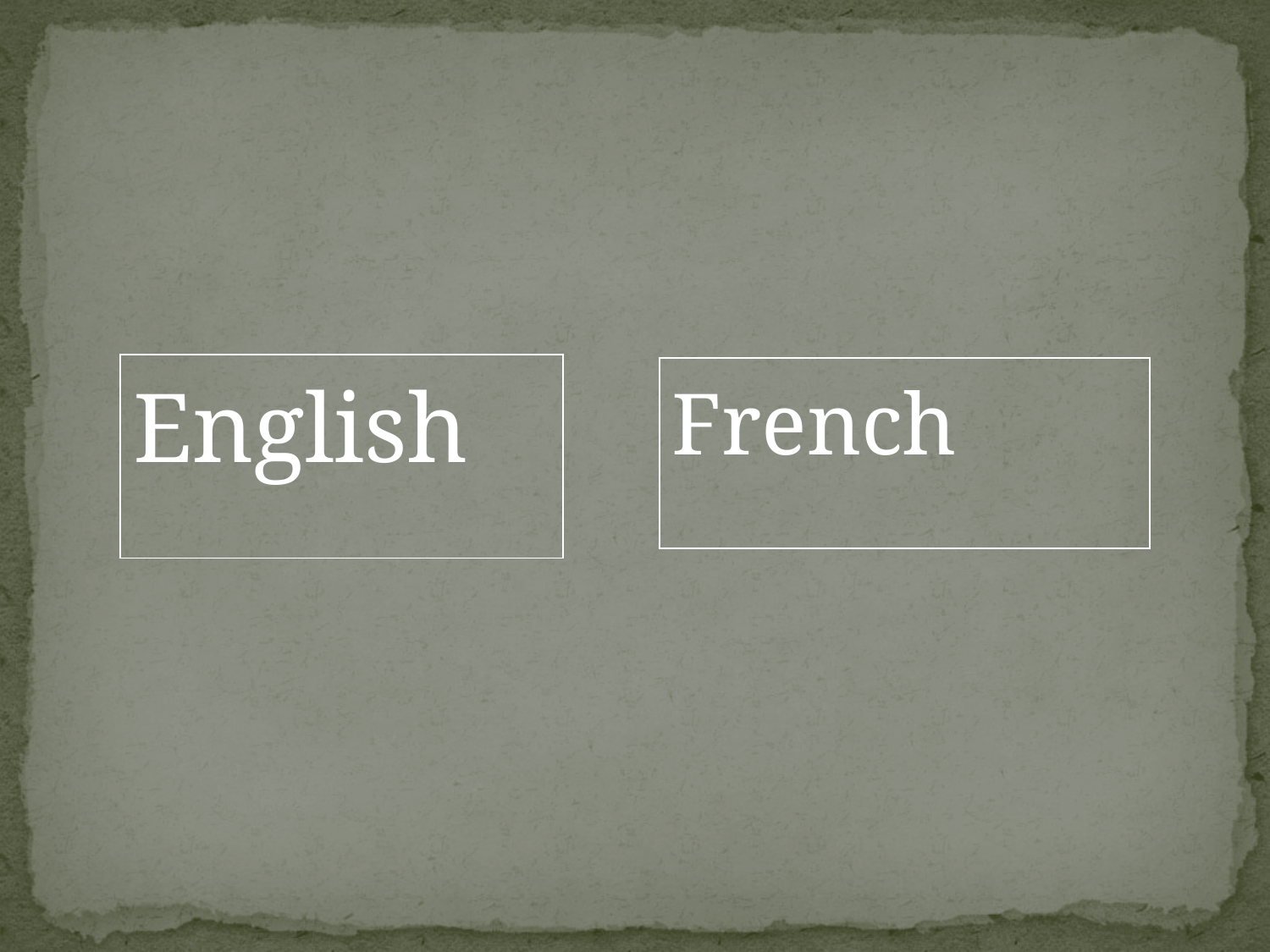

#
| English |
| --- |
| French |
| --- |